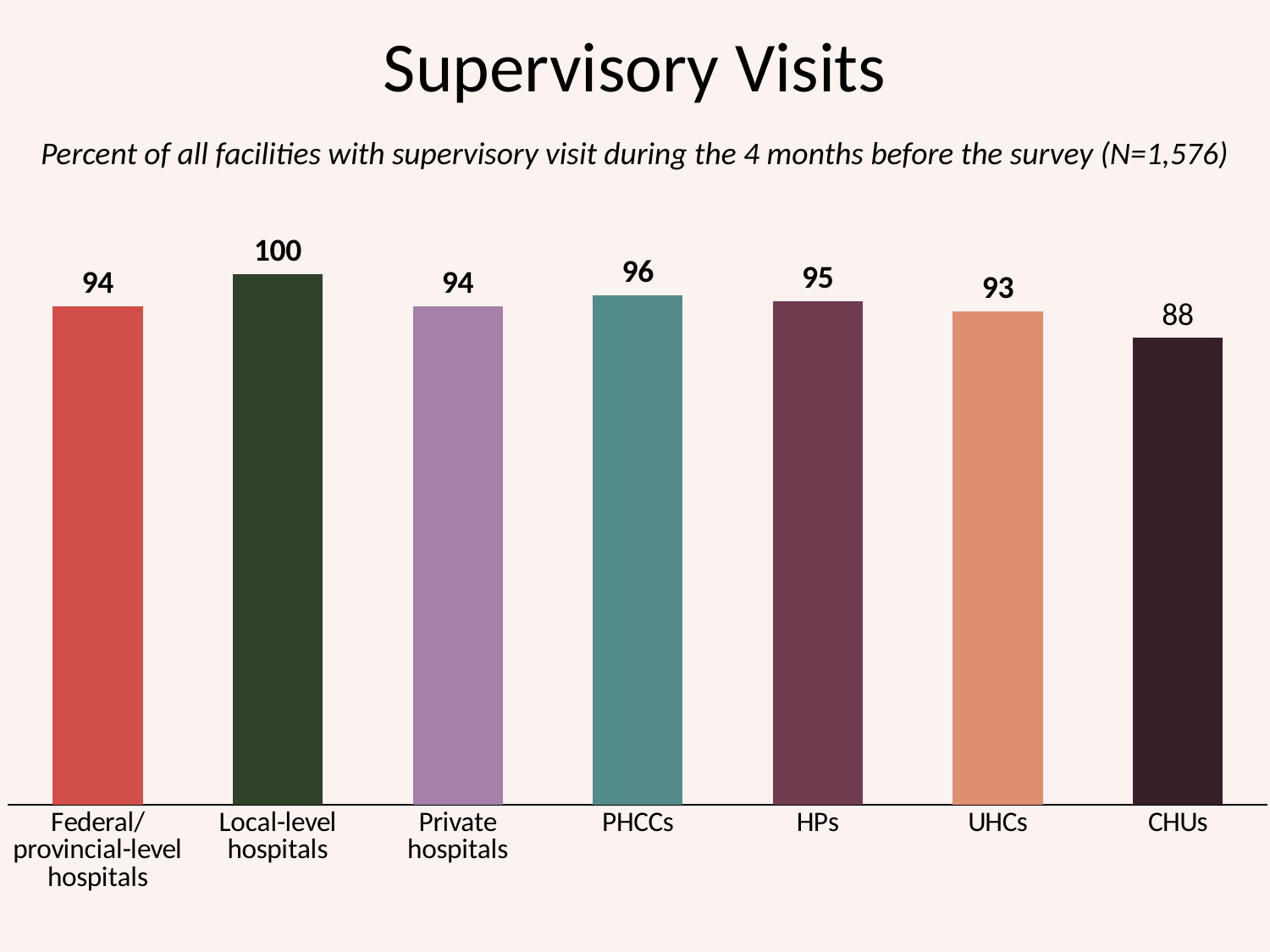

# Supervisory Visits
Percent of all facilities with supervisory visit during the 4 months before the survey (N=1,576)

### Chart

| Category |  |
|---|---|
| Federal/ provincial-level hospitals | 94.0 |
| Local-level hospitals | 100.0 |
| Private hospitals | 94.0 |
| PHCCs | 96.0 |
| HPs | 95.0 |
| UHCs | 93.0 |
| CHUs | 88.0 |